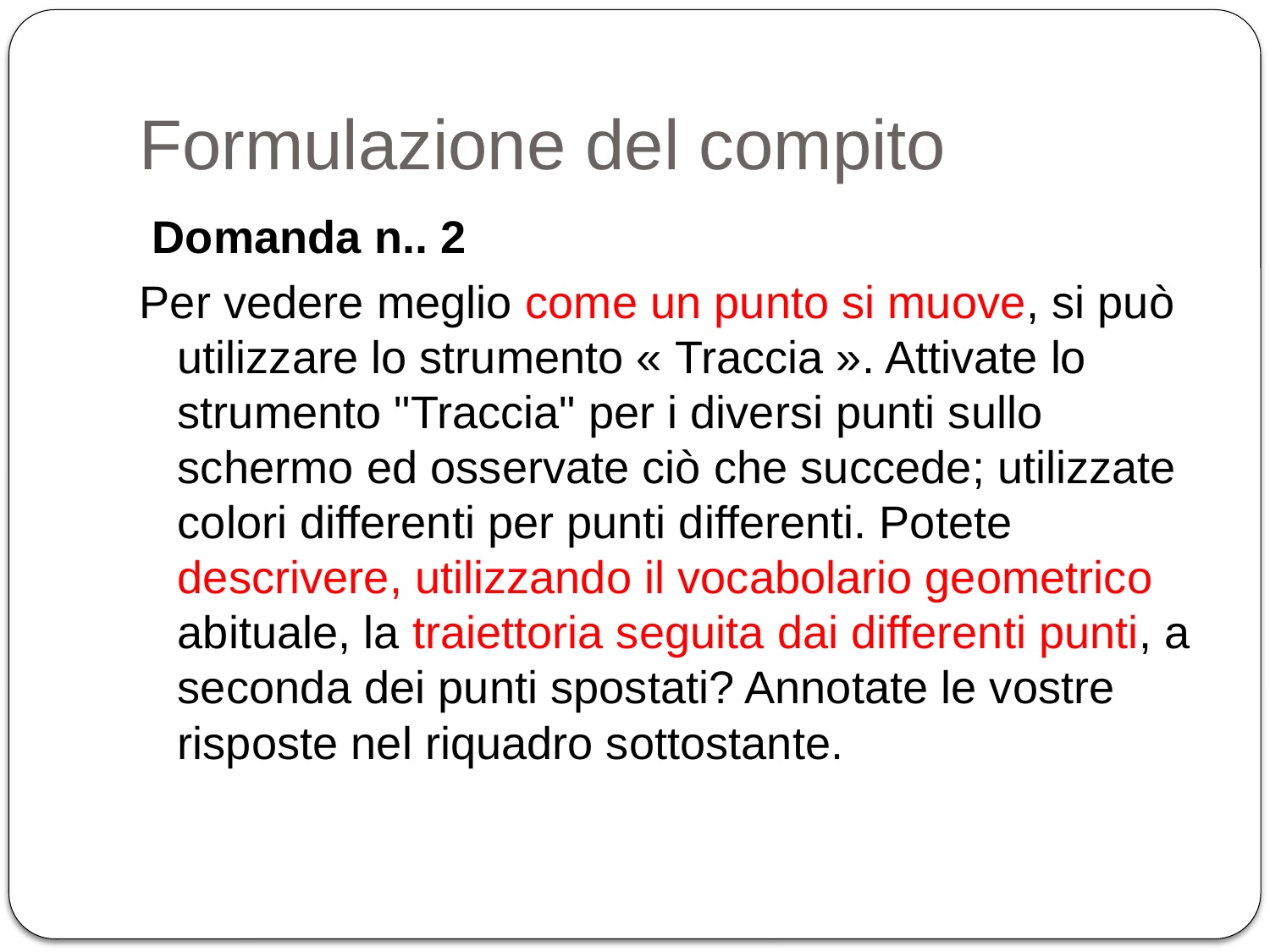

# Formulazione del compito
 Domanda n.. 2
Per vedere meglio come un punto si muove, si può utilizzare lo strumento « Traccia ». Attivate lo strumento "Traccia" per i diversi punti sullo schermo ed osservate ciò che succede; utilizzate colori differenti per punti differenti. Potete descrivere, utilizzando il vocabolario geometrico abituale, la traiettoria seguita dai differenti punti, a seconda dei punti spostati? Annotate le vostre risposte nel riquadro sottostante.